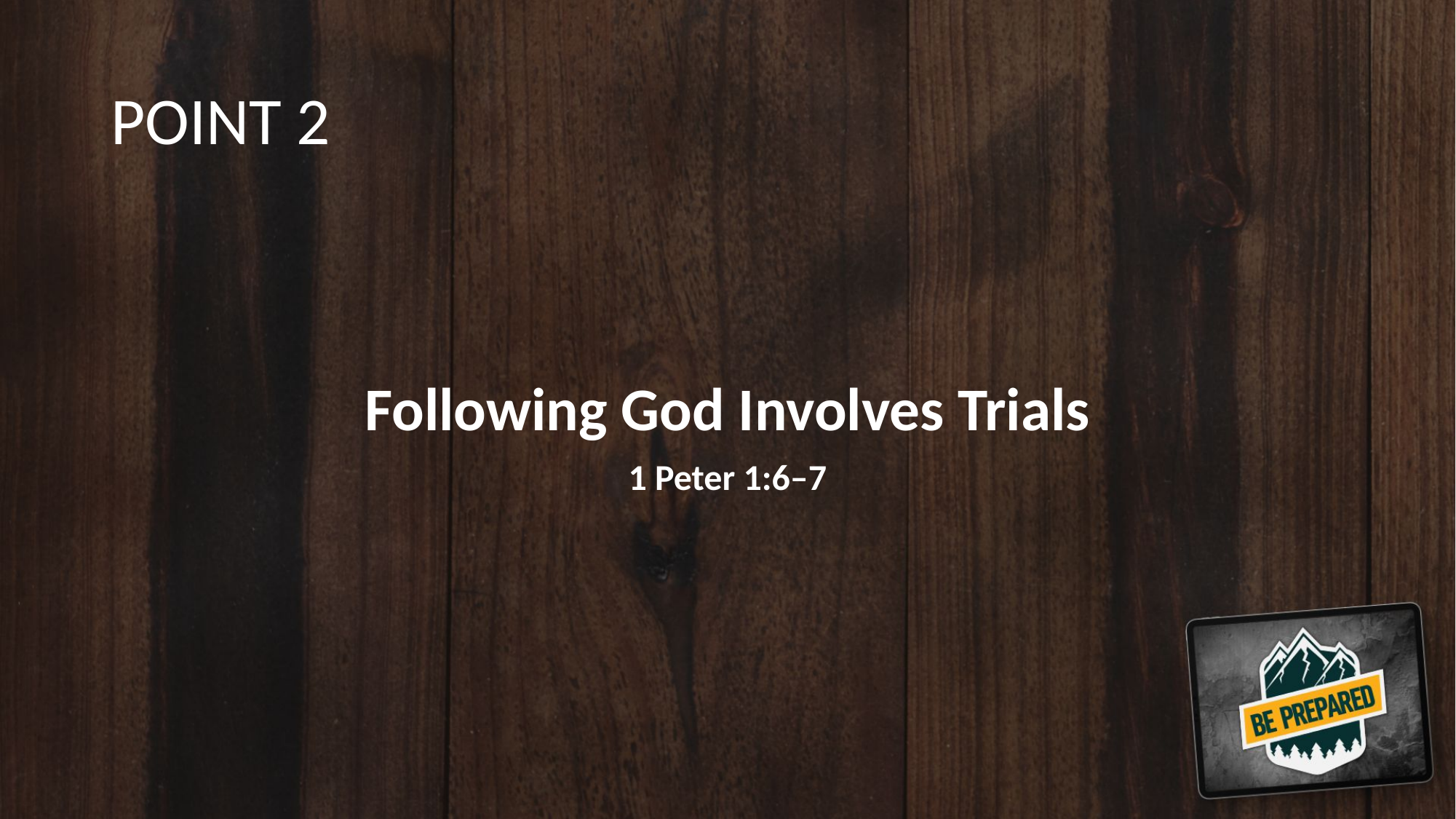

# POINT 2

Following God Involves Trials
1 Peter 1:6–7